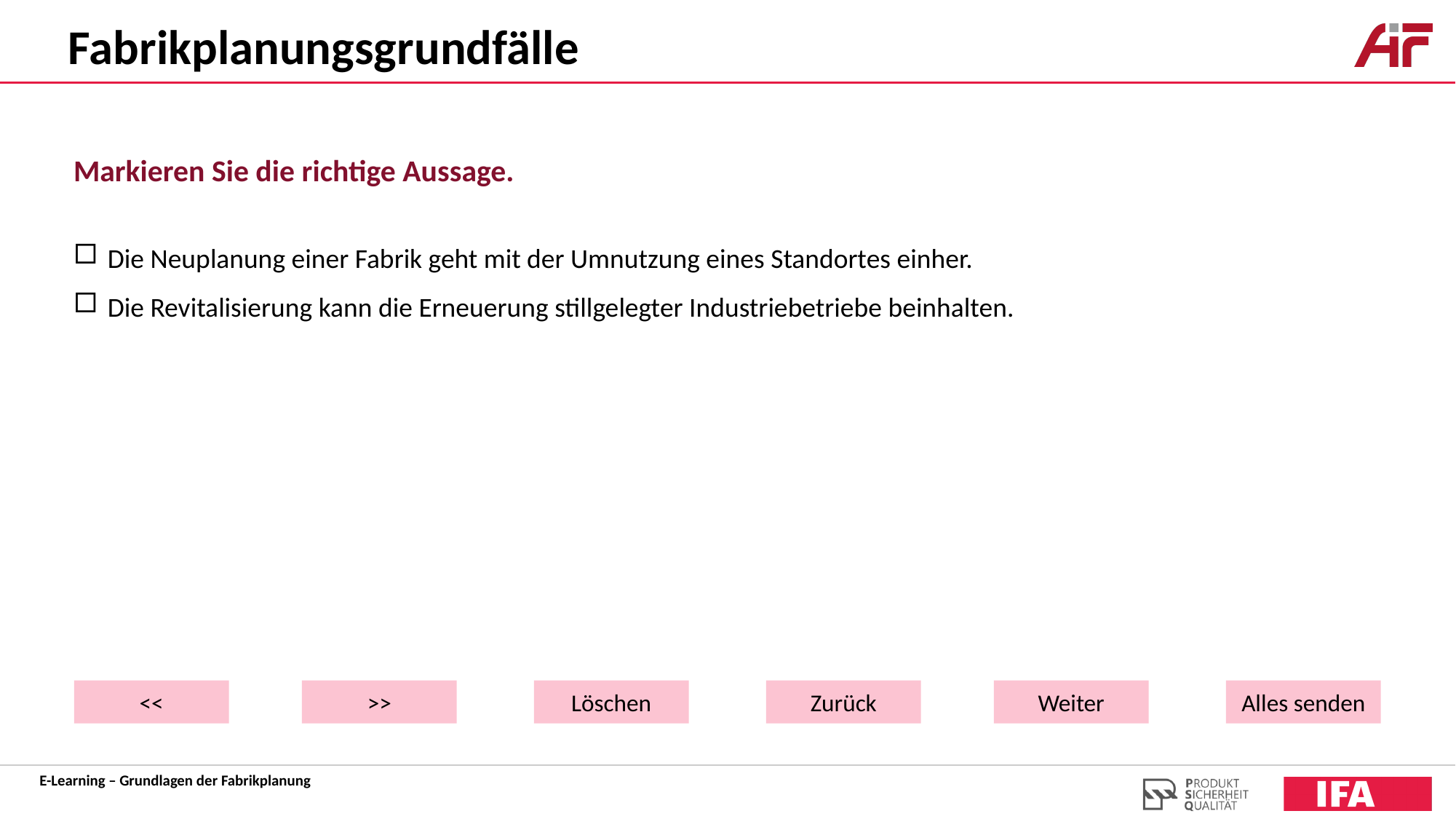

Fabrikplanungsgrundfälle
Markieren Sie die richtige Aussage.

Die Neuplanung einer Fabrik geht mit der Umnutzung eines Standortes einher.
Die Revitalisierung kann die Erneuerung stillgelegter Industriebetriebe beinhalten.
<<
>>
Löschen
Zurück
Weiter
Alles senden